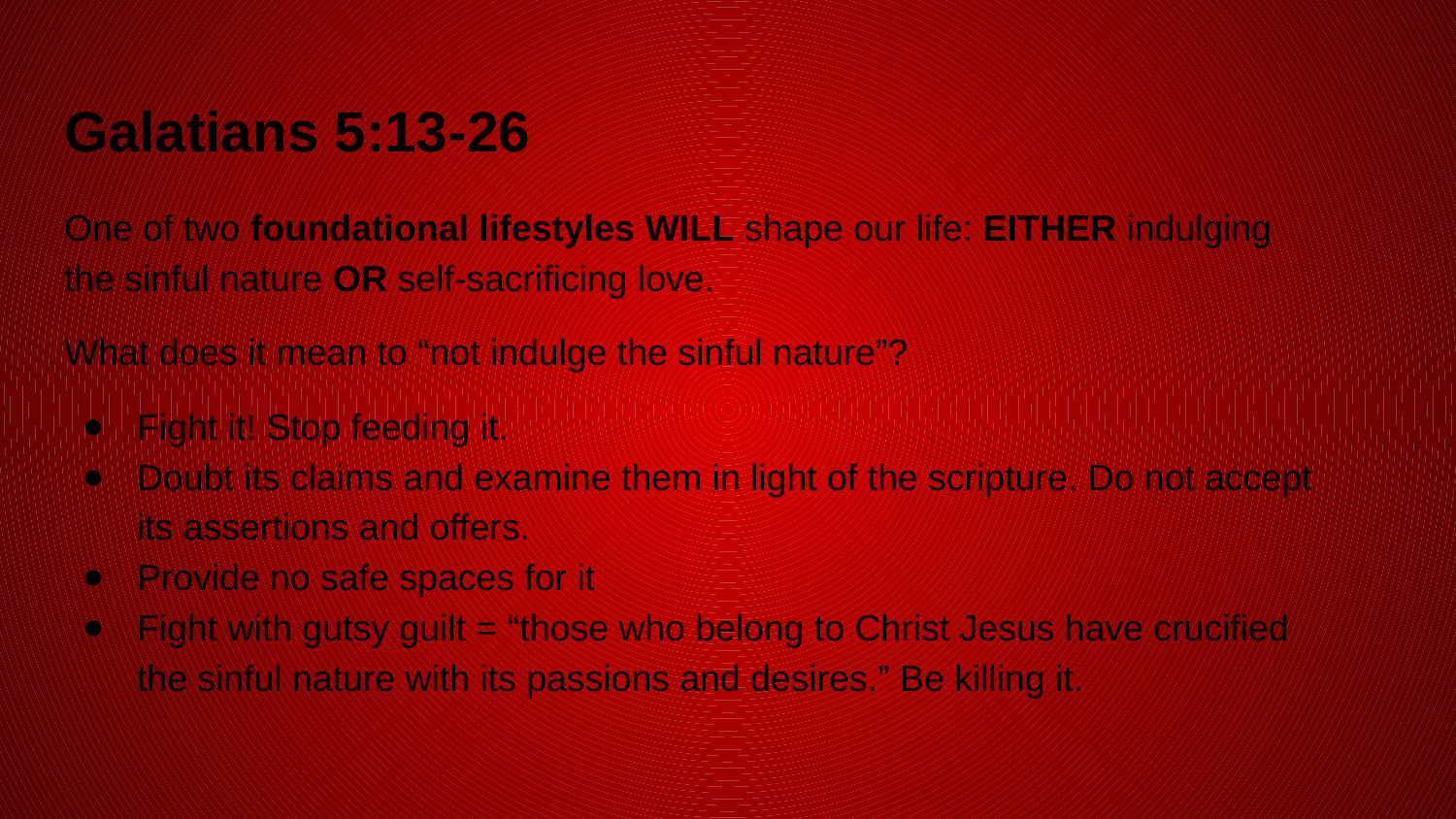

# Galatians 5:13-26
One of two foundational lifestyles WILL shape our life: EITHER indulging the sinful nature OR self-sacrificing love.
What does it mean to “not indulge the sinful nature”?
Fight it! Stop feeding it.
Doubt its claims and examine them in light of the scripture. Do not accept its assertions and offers.
Provide no safe spaces for it
Fight with gutsy guilt = “those who belong to Christ Jesus have crucified the sinful nature with its passions and desires.” Be killing it.